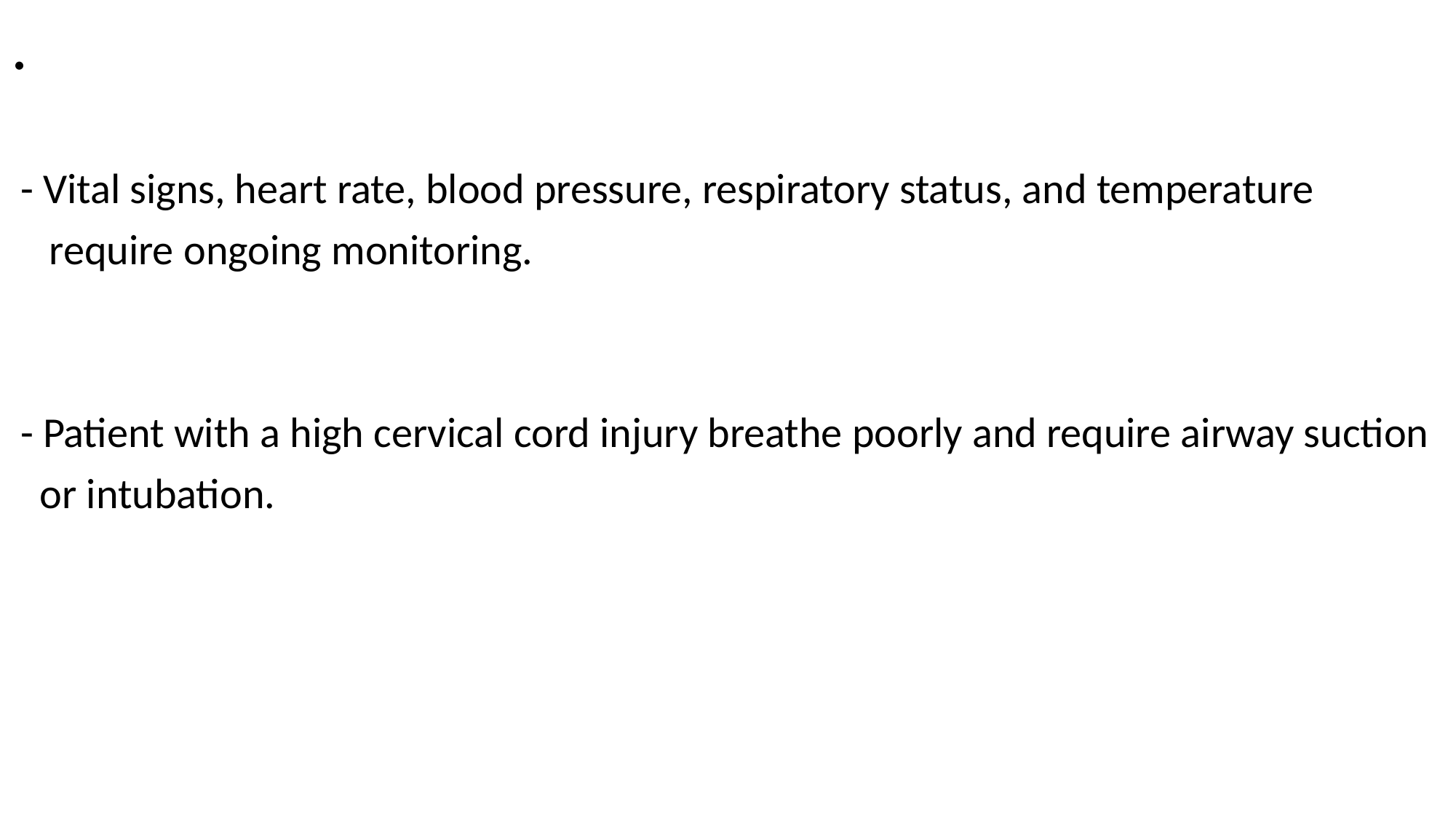

# .

 - Vital signs, heart rate, blood pressure, respiratory status, and temperature
    require ongoing monitoring.

 - Patient with a high cervical cord injury breathe poorly and require airway suction
   or intubation.